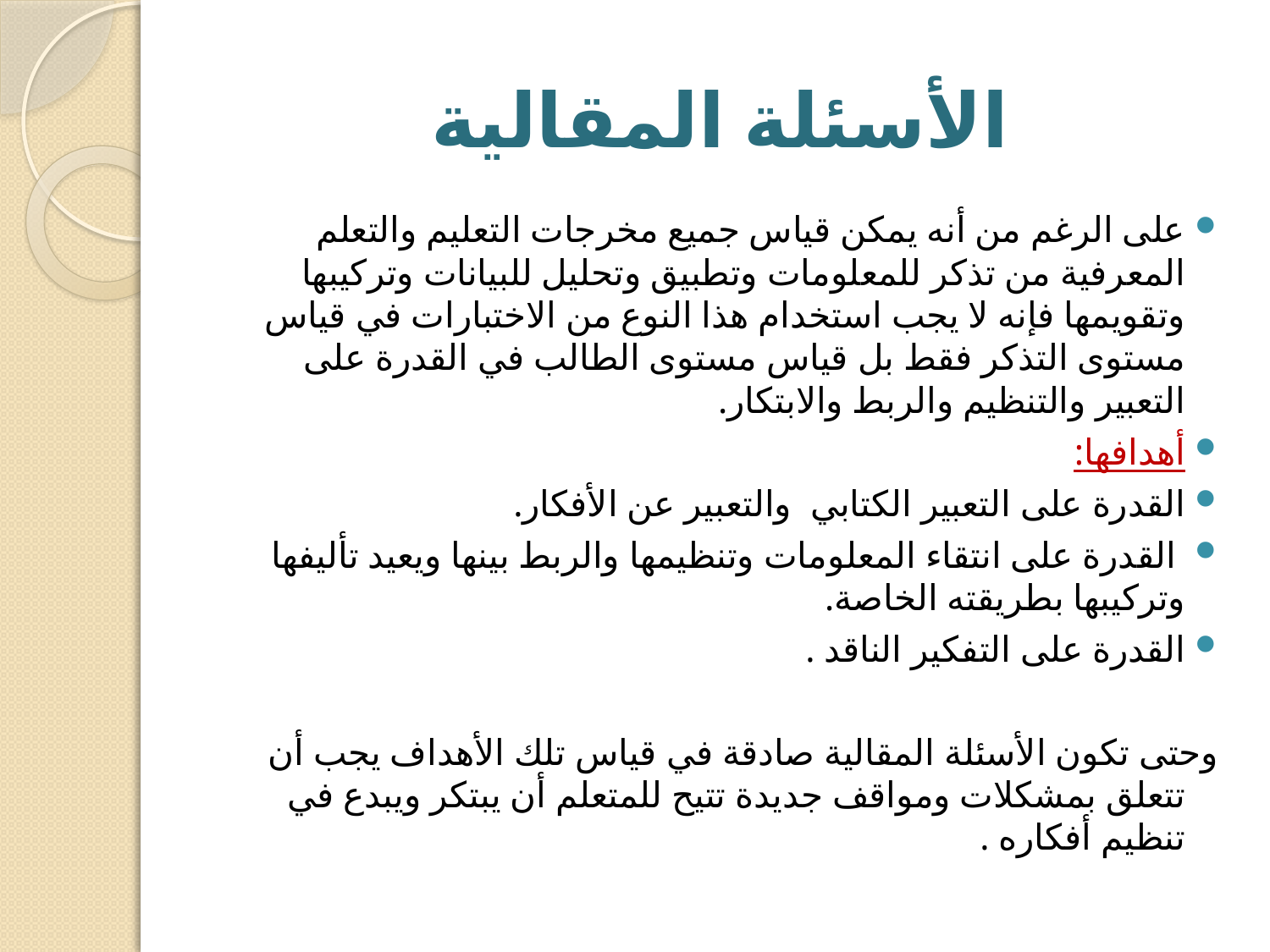

# الأسئلة المقالية
على الرغم من أنه يمكن قياس جميع مخرجات التعليم والتعلم المعرفية من تذكر للمعلومات وتطبيق وتحليل للبيانات وتركيبها وتقويمها فإنه لا يجب استخدام هذا النوع من الاختبارات في قياس مستوى التذكر فقط بل قياس مستوى الطالب في القدرة على التعبير والتنظيم والربط والابتكار.
أهدافها:
القدرة على التعبير الكتابي  والتعبير عن الأفكار.
 القدرة على انتقاء المعلومات وتنظيمها والربط بينها ويعيد تأليفها وتركيبها بطريقته الخاصة.
القدرة على التفكير الناقد .

وحتى تكون الأسئلة المقالية صادقة في قياس تلك الأهداف يجب أن تتعلق بمشكلات ومواقف جديدة تتيح للمتعلم أن يبتكر ويبدع في تنظيم أفكاره .